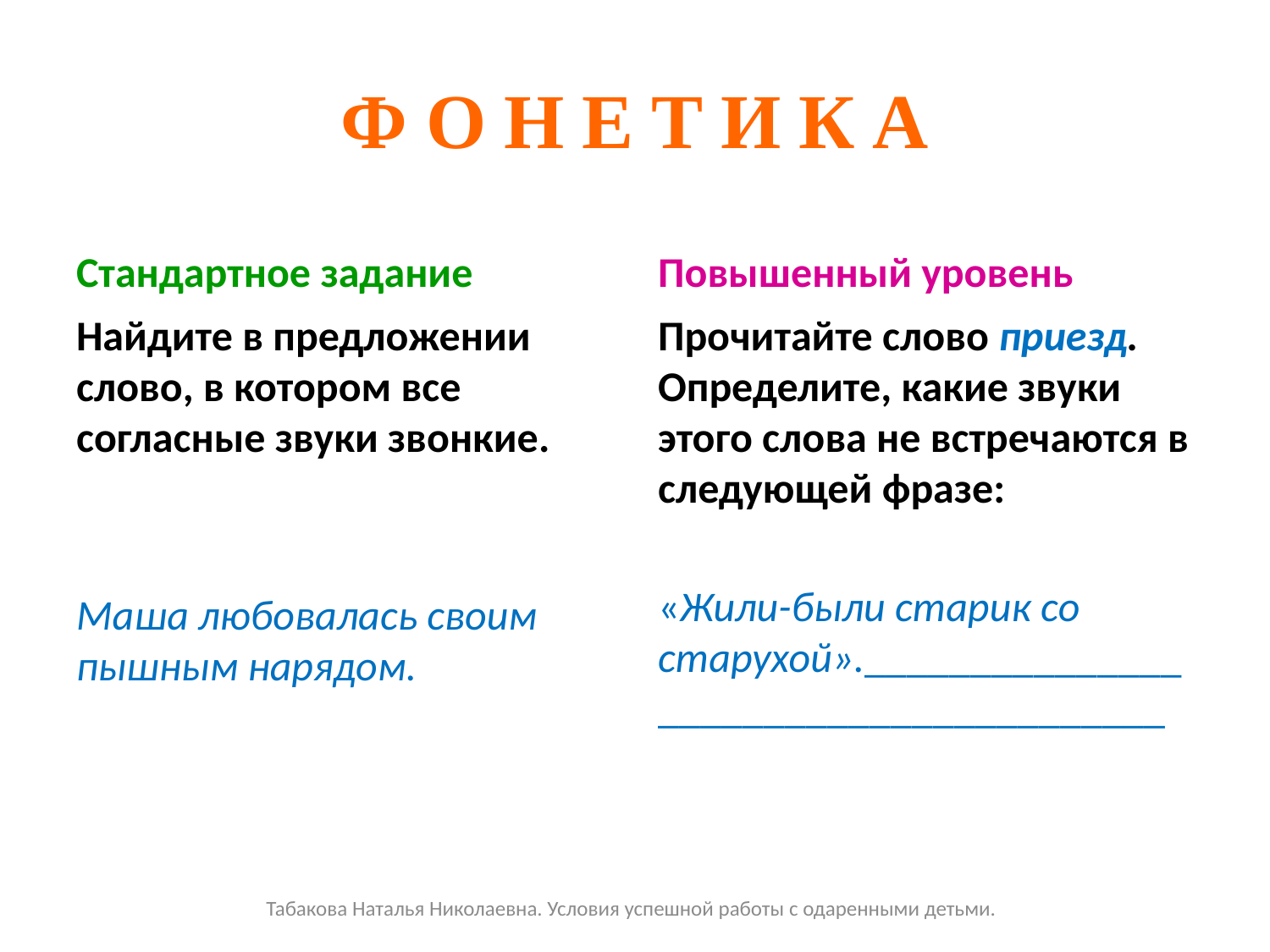

# ФОНЕТИКА
Стандартное задание
Повышенный уровень
Найдите в предложении слово, в котором все согласные звуки звонкие.

Маша любовалась своим пышным нарядом.

Прочитайте слово приезд. Определите, какие звуки этого слова не встречаются в следующей фразе:

«Жили-были старик со старухой»._______________________________________

Табакова Наталья Николаевна. Условия успешной работы с одаренными детьми.